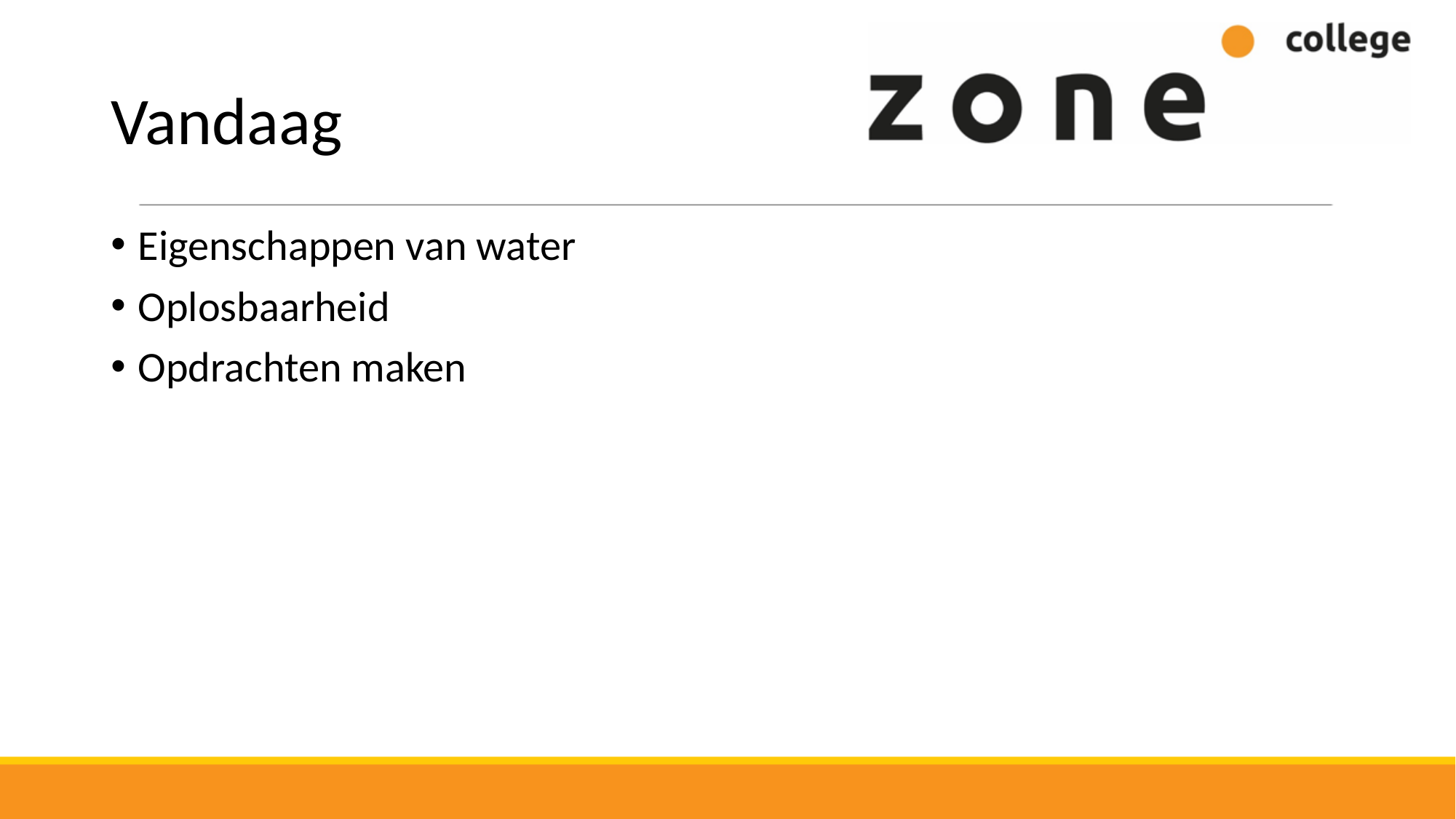

# Vandaag
Eigenschappen van water
Oplosbaarheid
Opdrachten maken